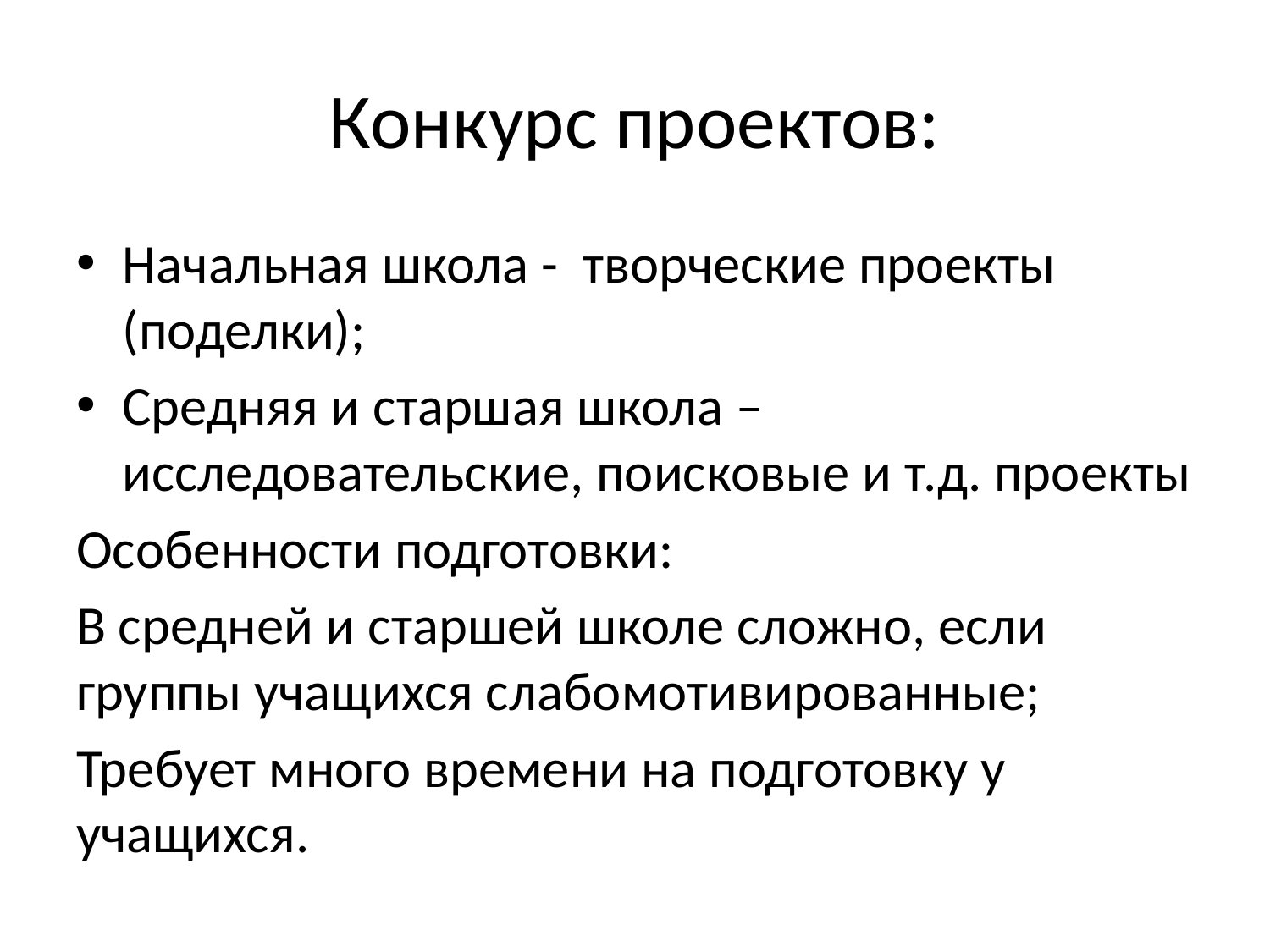

# Конкурс проектов:
Начальная школа -  творческие проекты (поделки);
Средняя и старшая школа – исследовательские, поисковые и т.д. проекты
Особенности подготовки:
В средней и старшей школе сложно, если группы учащихся слабомотивированные;
Требует много времени на подготовку у учащихся.